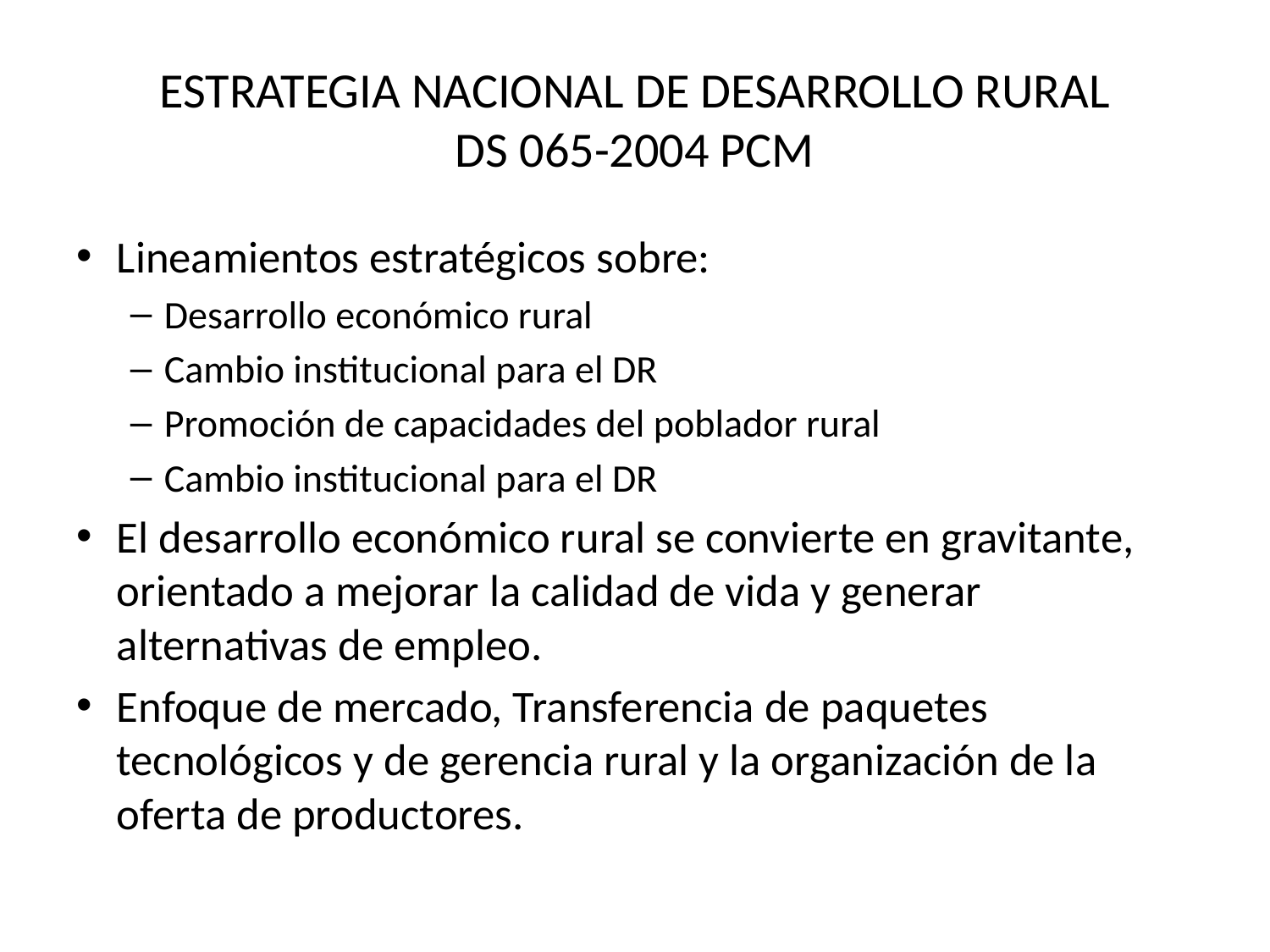

# ESTRATEGIA NACIONAL DE DESARROLLO RURAL DS 065-2004 PCM
Lineamientos estratégicos sobre:
Desarrollo económico rural
Cambio institucional para el DR
Promoción de capacidades del poblador rural
Cambio institucional para el DR
El desarrollo económico rural se convierte en gravitante, orientado a mejorar la calidad de vida y generar alternativas de empleo.
Enfoque de mercado, Transferencia de paquetes tecnológicos y de gerencia rural y la organización de la oferta de productores.